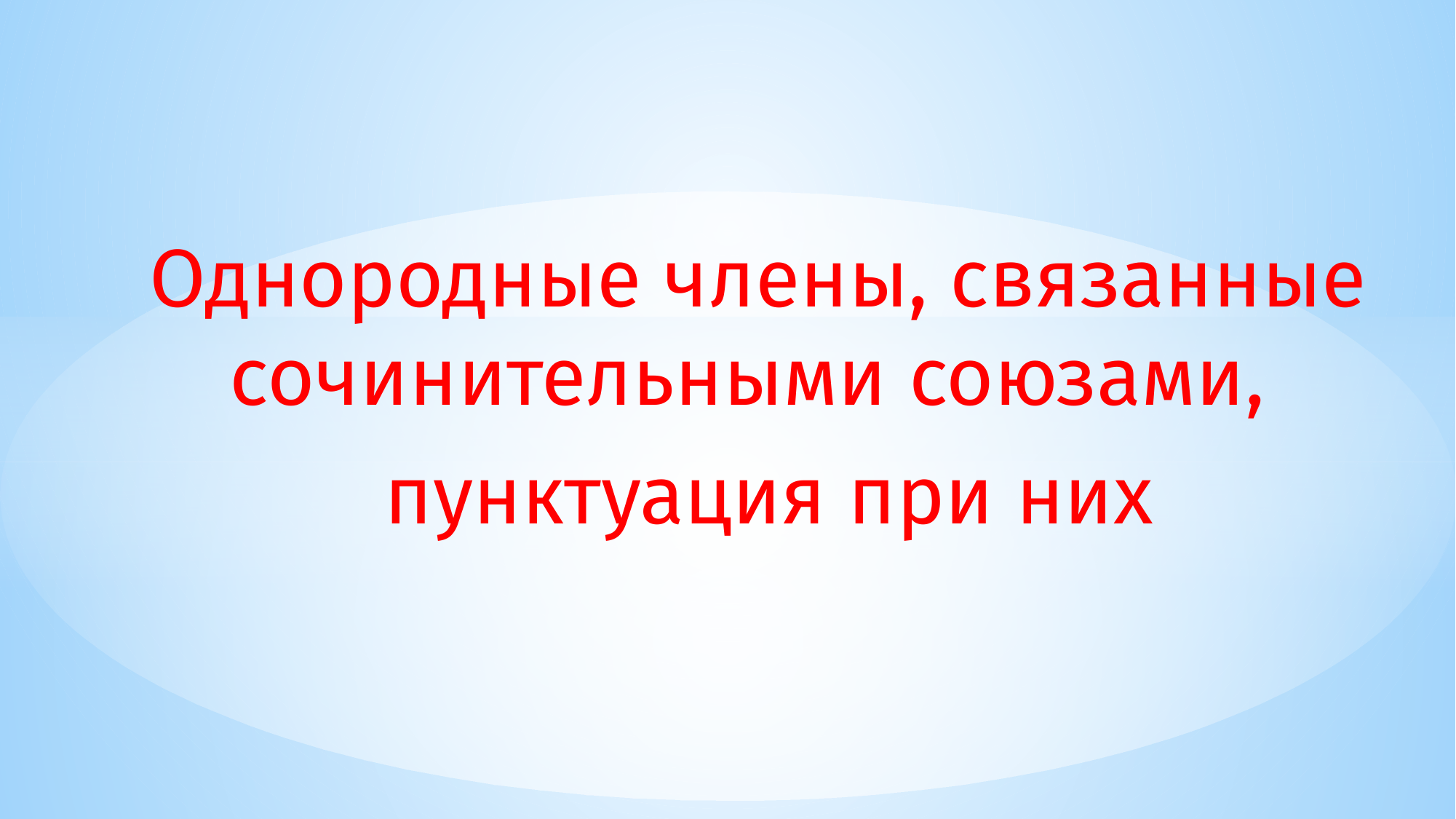

Однородные члены, связанные сочинительными союзами,
 пунктуация при них